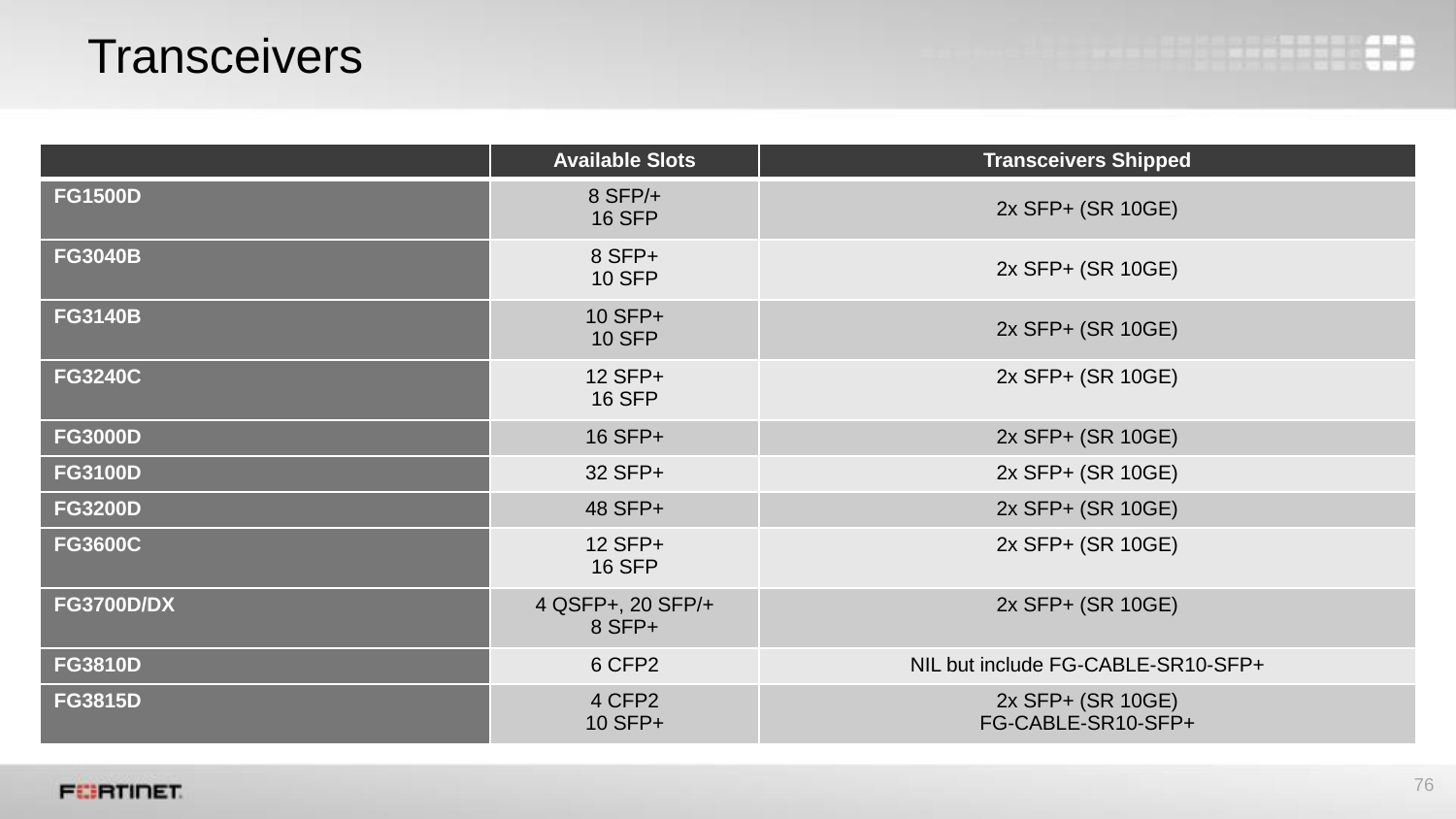

# Transceivers
|  | Available Slots | Transceivers Shipped |
| --- | --- | --- |
| FG1500D | 8 SFP/+ 16 SFP | 2x SFP+ (SR 10GE) |
| FG3040B | 8 SFP+ 10 SFP | 2x SFP+ (SR 10GE) |
| FG3140B | 10 SFP+ 10 SFP | 2x SFP+ (SR 10GE) |
| FG3240C | 12 SFP+ 16 SFP | 2x SFP+ (SR 10GE) |
| FG3000D | 16 SFP+ | 2x SFP+ (SR 10GE) |
| FG3100D | 32 SFP+ | 2x SFP+ (SR 10GE) |
| FG3200D | 48 SFP+ | 2x SFP+ (SR 10GE) |
| FG3600C | 12 SFP+ 16 SFP | 2x SFP+ (SR 10GE) |
| FG3700D/DX | 4 QSFP+, 20 SFP/+ 8 SFP+ | 2x SFP+ (SR 10GE) |
| FG3810D | 6 CFP2 | NIL but include FG-CABLE-SR10-SFP+ |
| FG3815D | 4 CFP2 10 SFP+ | 2x SFP+ (SR 10GE) FG-CABLE-SR10-SFP+ |